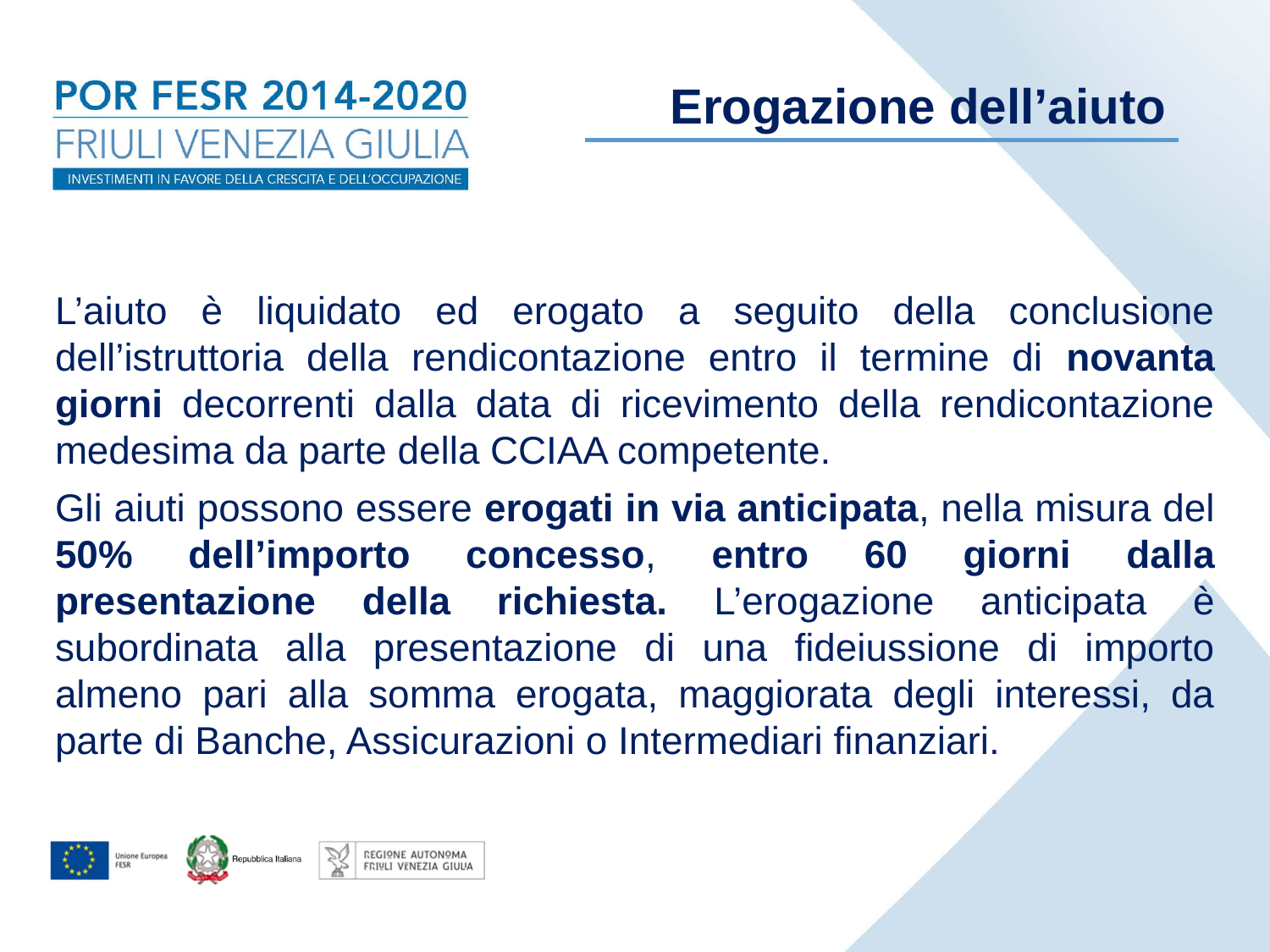

Erogazione dell’aiuto
L’aiuto è liquidato ed erogato a seguito della conclusione dell’istruttoria della rendicontazione entro il termine di novanta giorni decorrenti dalla data di ricevimento della rendicontazione medesima da parte della CCIAA competente.
Gli aiuti possono essere erogati in via anticipata, nella misura del 50% dell’importo concesso, entro 60 giorni dalla presentazione della richiesta. L’erogazione anticipata è subordinata alla presentazione di una fideiussione di importo almeno pari alla somma erogata, maggiorata degli interessi, da parte di Banche, Assicurazioni o Intermediari finanziari.